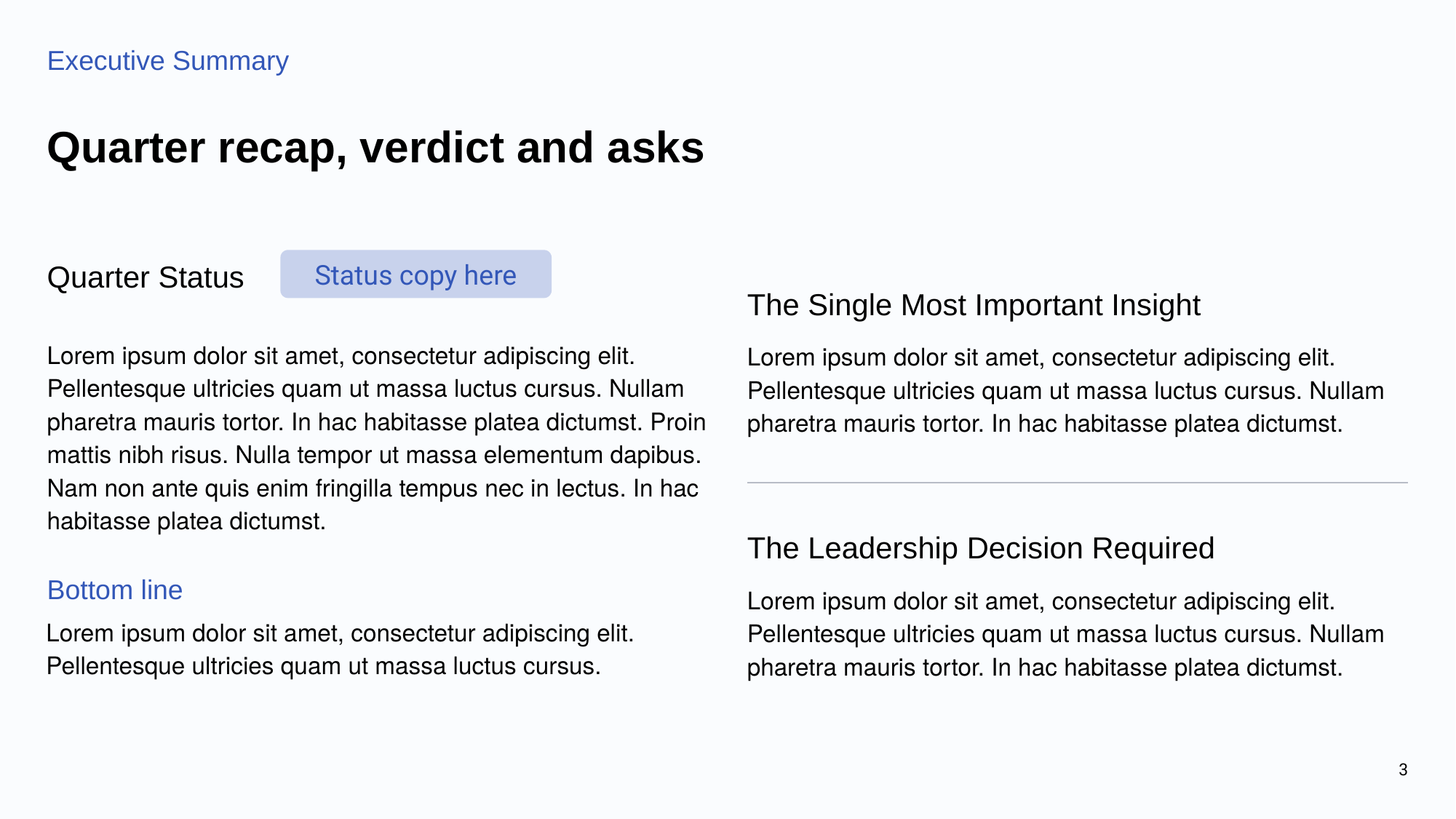

Executive Summary
# Quarter recap, verdict and asks
Status copy here
Quarter Status
The Single Most Important Insight
Lorem ipsum dolor sit amet, consectetur adipiscing elit. Pellentesque ultricies quam ut massa luctus cursus. Nullam pharetra mauris tortor. In hac habitasse platea dictumst. Proin mattis nibh risus. Nulla tempor ut massa elementum dapibus. Nam non ante quis enim fringilla tempus nec in lectus. In hac habitasse platea dictumst.

Lorem ipsum dolor sit amet, consectetur adipiscing elit. Pellentesque ultricies quam ut massa luctus cursus. Nullam pharetra mauris tortor. In hac habitasse platea dictumst.

The Leadership Decision Required
Bottom line
Lorem ipsum dolor sit amet, consectetur adipiscing elit. Pellentesque ultricies quam ut massa luctus cursus. Nullam pharetra mauris tortor. In hac habitasse platea dictumst.

Lorem ipsum dolor sit amet, consectetur adipiscing elit. Pellentesque ultricies quam ut massa luctus cursus.

3